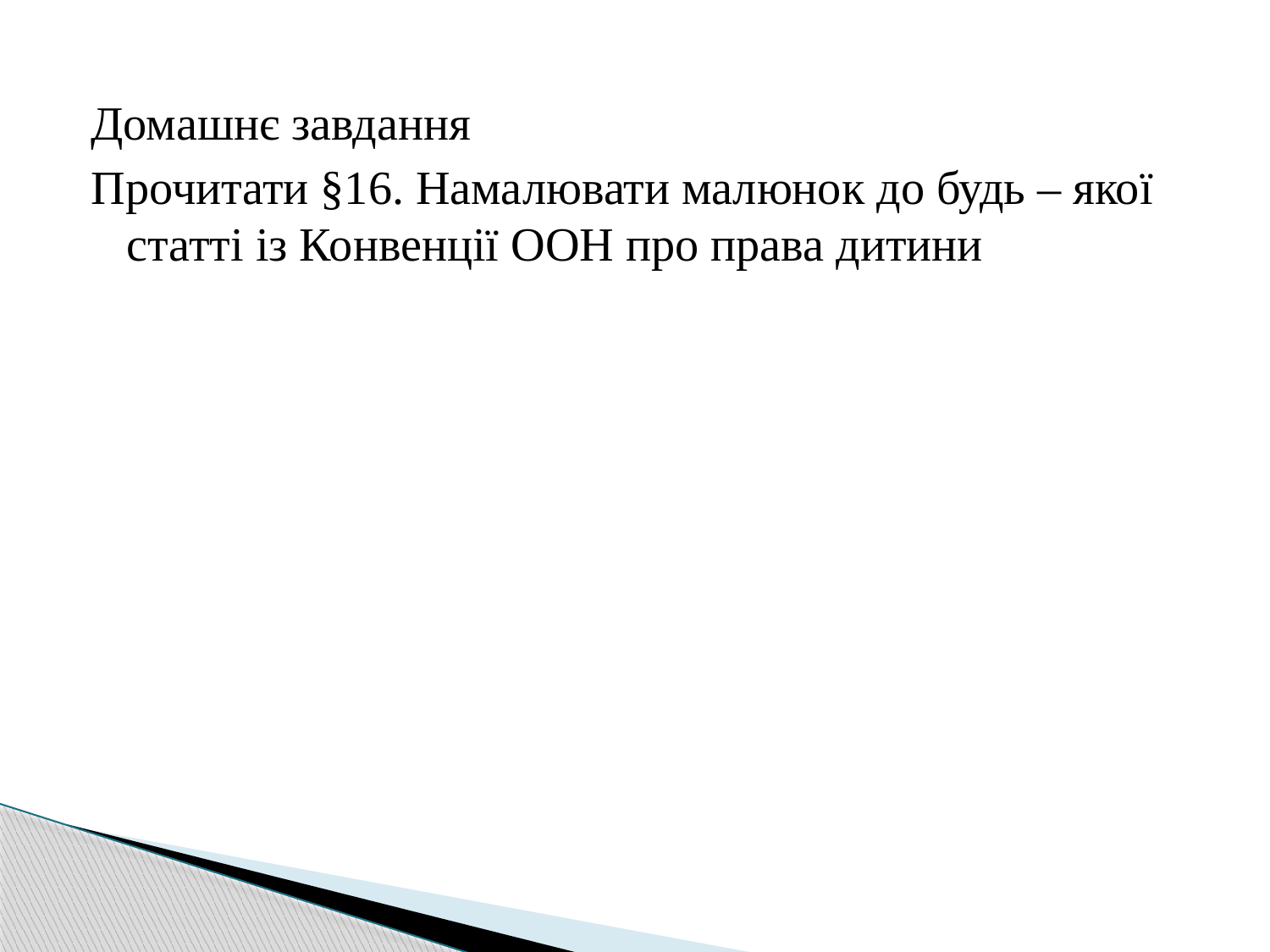

#
Домашнє завдання
Прочитати §16. Намалювати малюнок до будь – якої статті із Конвенції ООН про права дитини